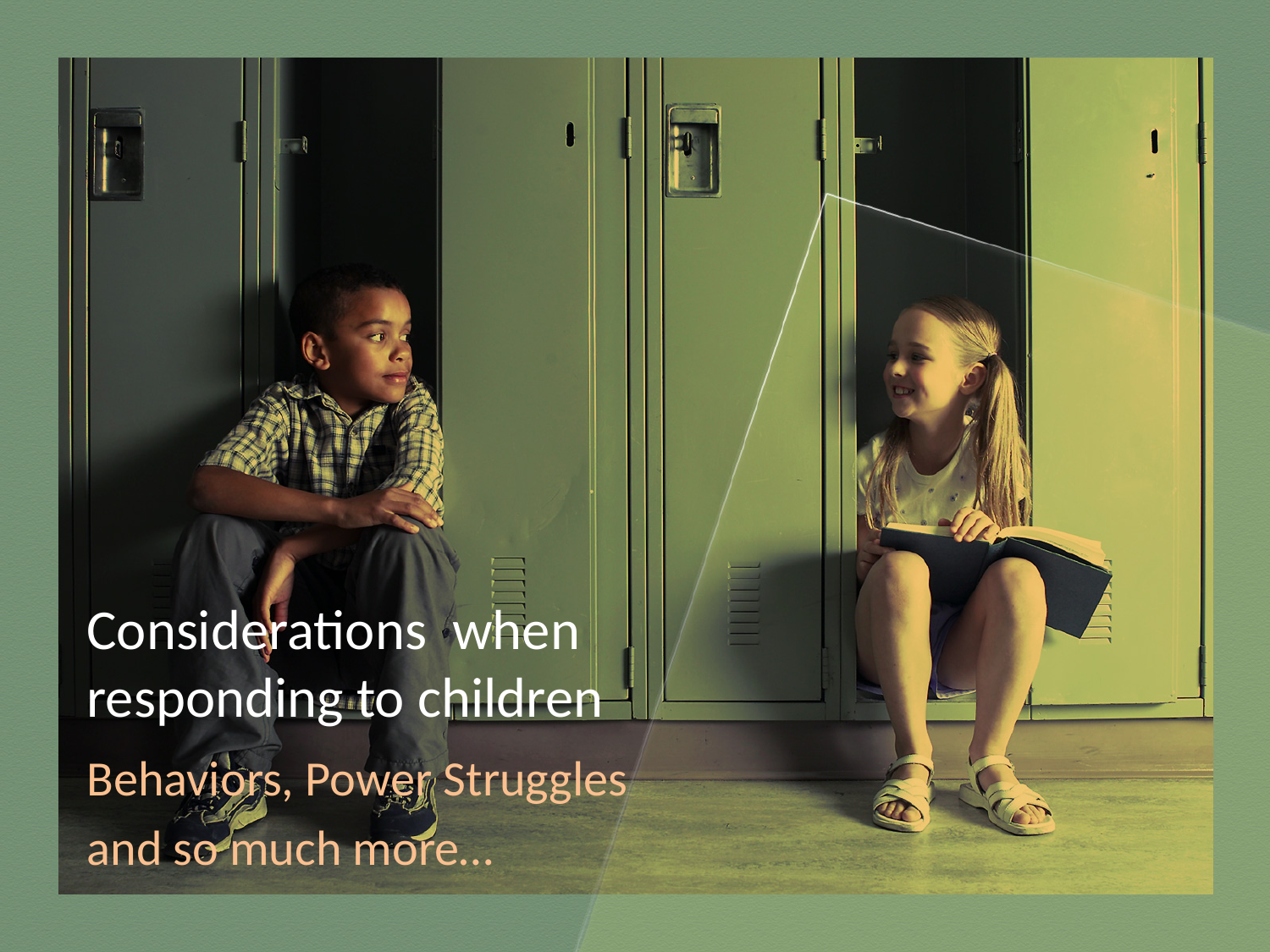

# Considerations  when responding to children
Behaviors, Power Struggles
and so much more…